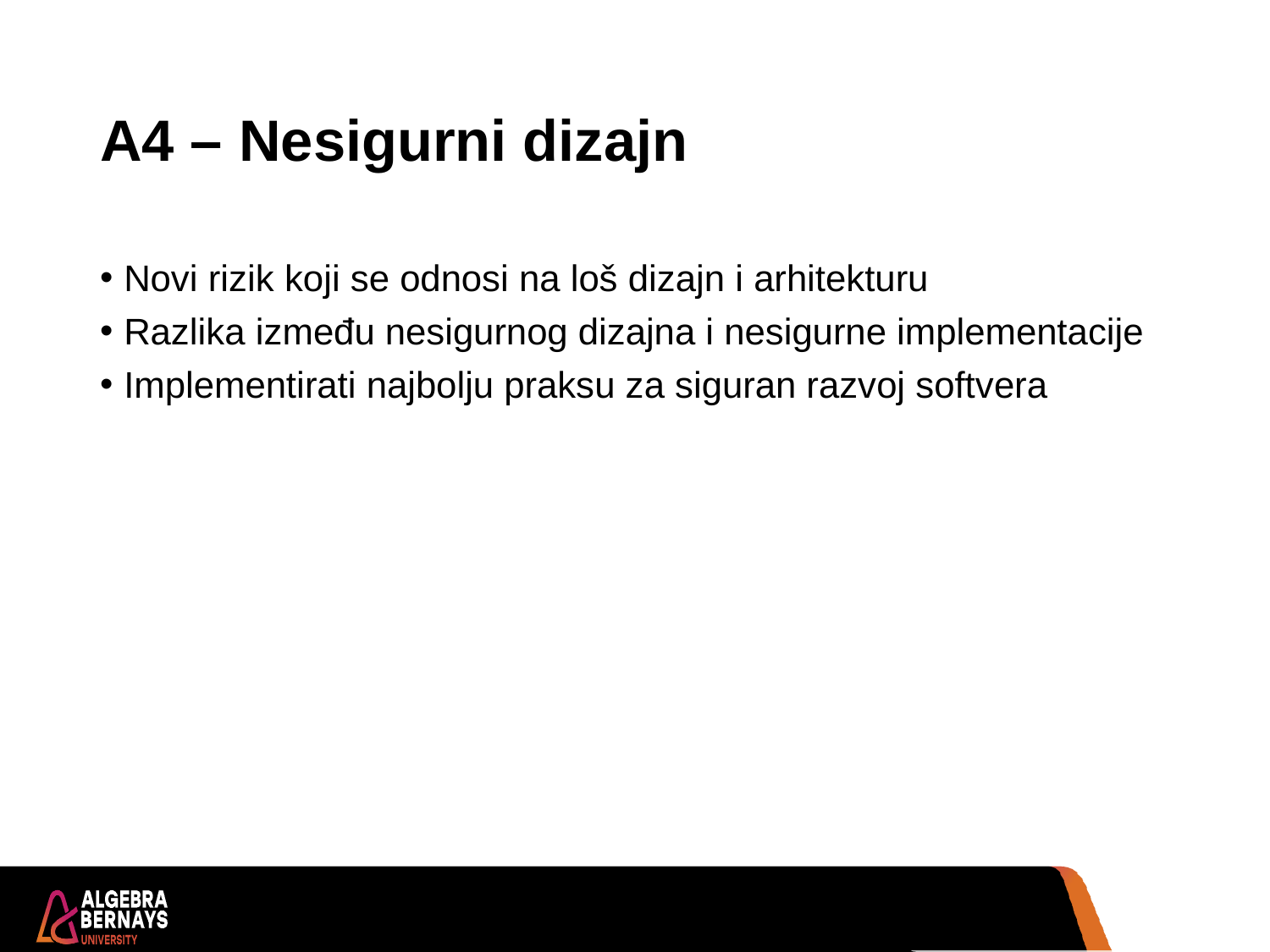

# A4 – Nesigurni dizajn
Novi rizik koji se odnosi na loš dizajn i arhitekturu
Razlika između nesigurnog dizajna i nesigurne implementacije
Implementirati najbolju praksu za siguran razvoj softvera